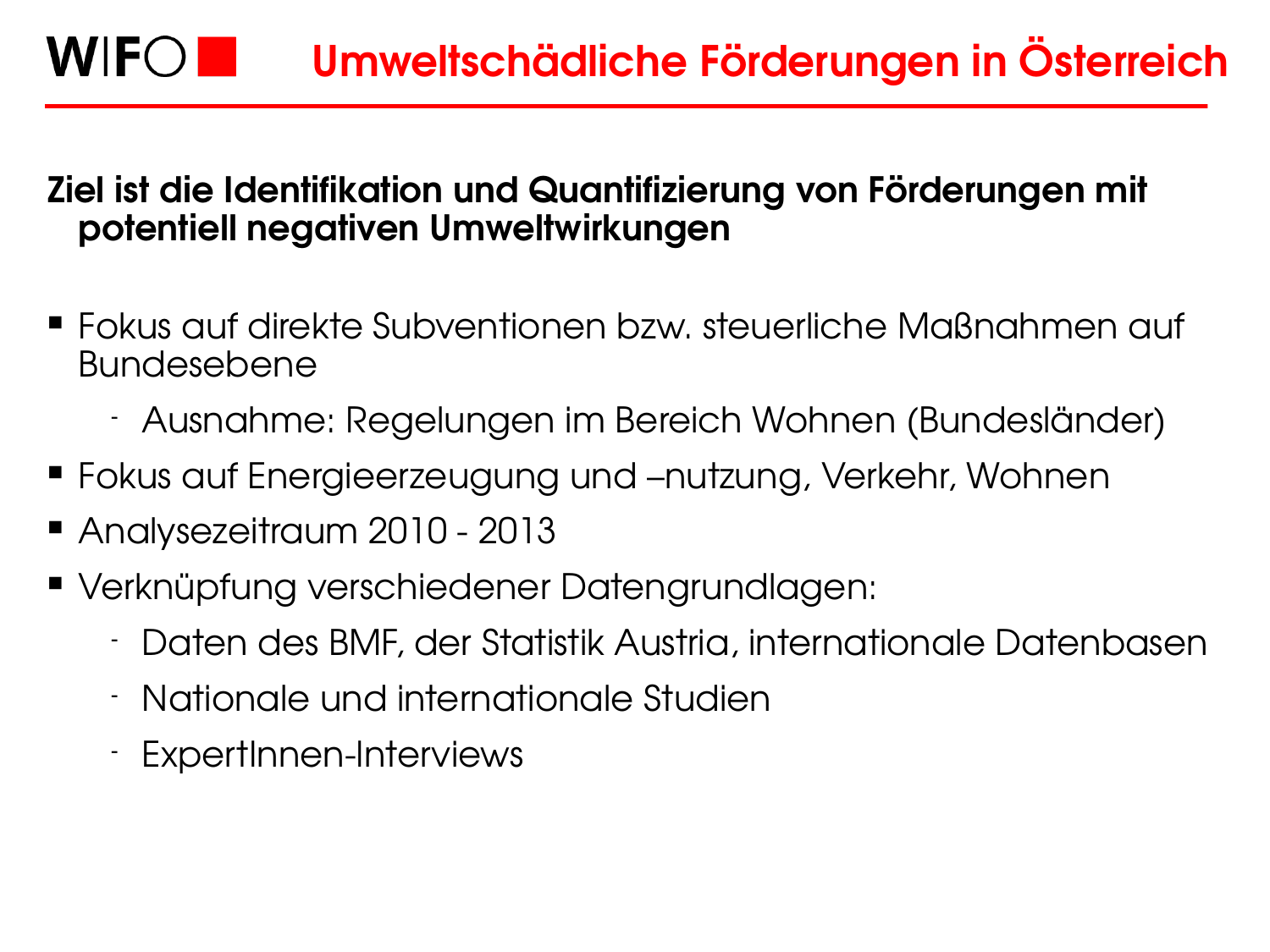

# Umweltschädliche Förderungen in Österreich
Ziel ist die Identifikation und Quantifizierung von Förderungen mit potentiell negativen Umweltwirkungen
Fokus auf direkte Subventionen bzw. steuerliche Maßnahmen auf Bundesebene
Ausnahme: Regelungen im Bereich Wohnen (Bundesländer)
Fokus auf Energieerzeugung und –nutzung, Verkehr, Wohnen
Analysezeitraum 2010 - 2013
Verknüpfung verschiedener Datengrundlagen:
Daten des BMF, der Statistik Austria, internationale Datenbasen
Nationale und internationale Studien
ExpertInnen-Interviews